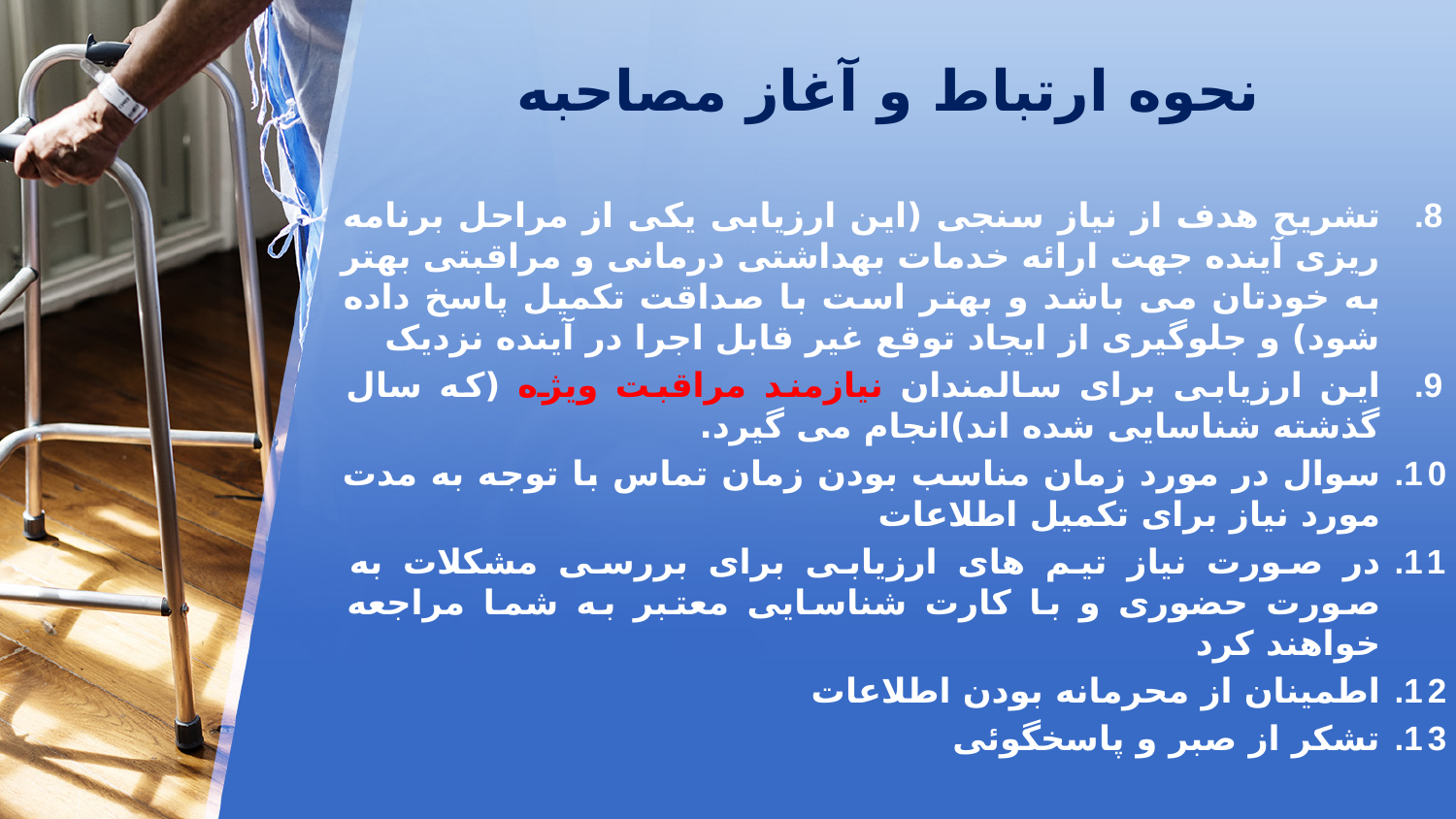

# نحوه ارتباط و آغاز مصاحبه
تشریح هدف از نیاز سنجی (این ارزیابی یکی از مراحل برنامه ریزی آینده جهت ارائه خدمات بهداشتی درمانی و مراقبتی بهتر به خودتان می باشد و بهتر است با صداقت تکمیل پاسخ داده شود) و جلوگیری از ایجاد توقع غیر قابل اجرا در آینده نزدیک
این ارزیابی برای سالمندان نیازمند مراقبت ویژه (که سال گذشته شناسایی شده اند)انجام می گیرد.
سوال در مورد زمان مناسب بودن زمان تماس با توجه به مدت مورد نیاز برای تکمیل اطلاعات
در صورت نیاز تیم های ارزیابی برای بررسی مشکلات به صورت حضوری و با کارت شناسایی معتبر به شما مراجعه خواهند کرد
اطمینان از محرمانه بودن اطلاعات
تشکر از صبر و پاسخگوئی